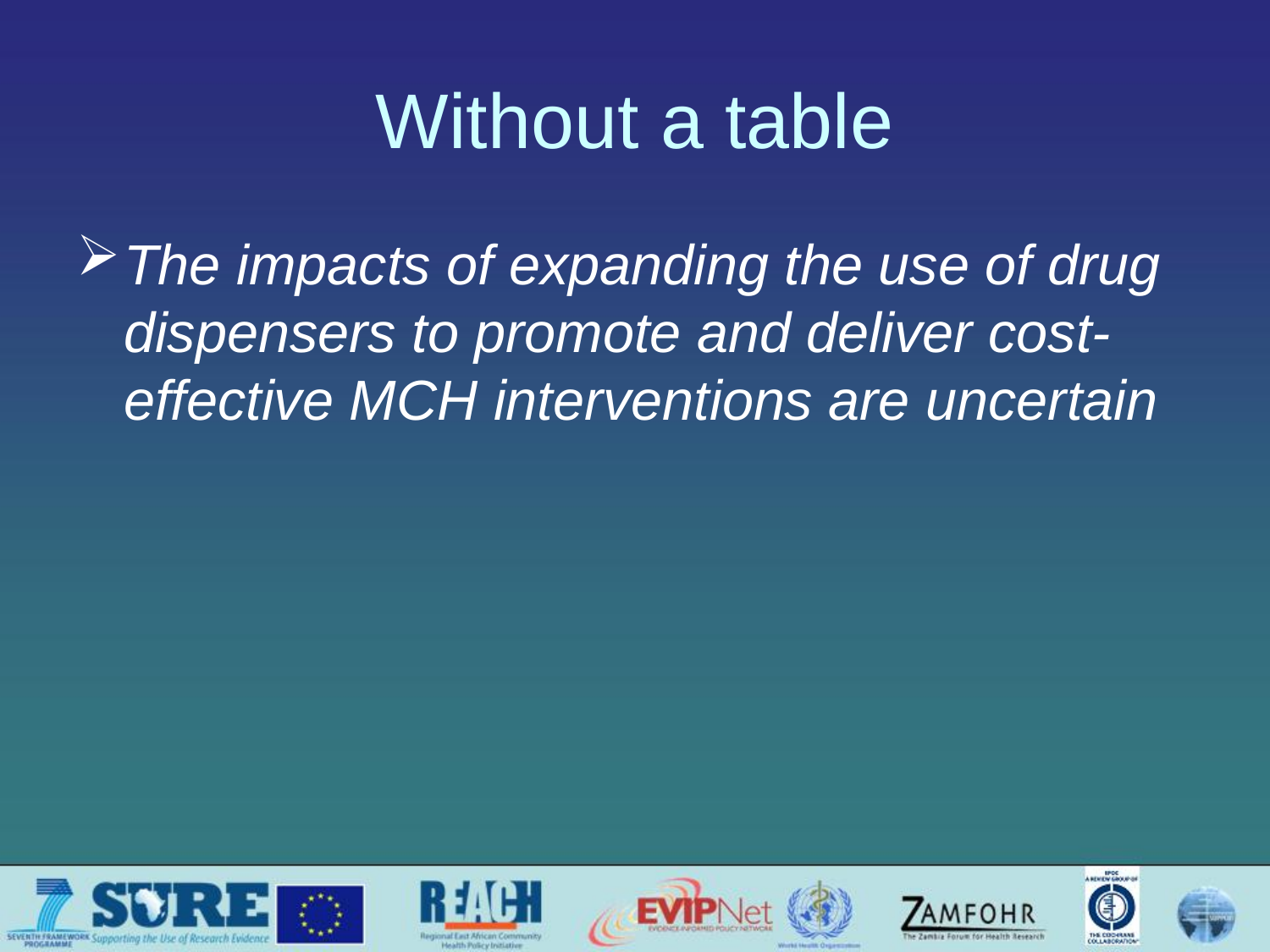

# Without a table
The impacts of expanding the use of drug dispensers to promote and deliver cost-effective MCH interventions are uncertain